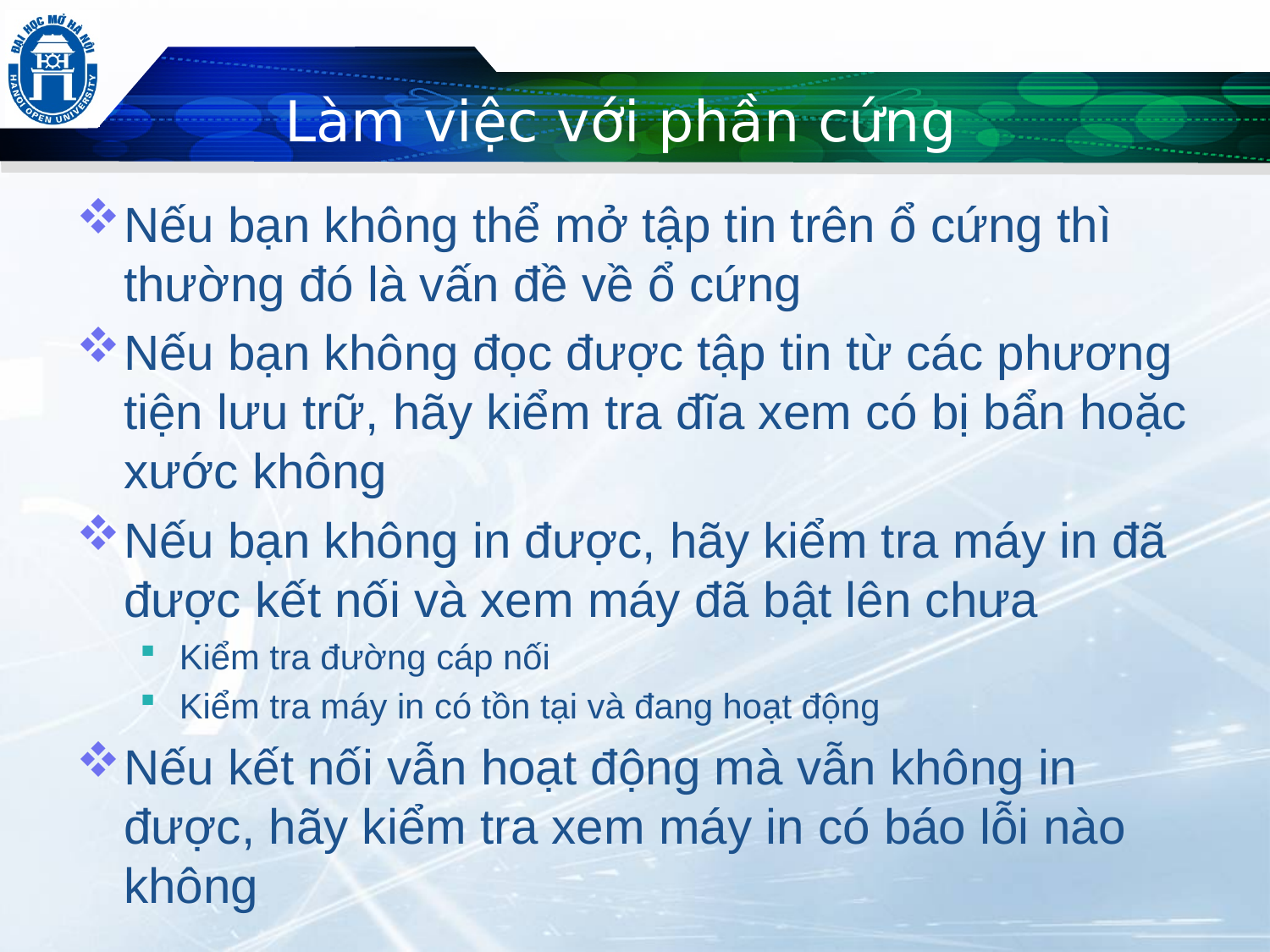

Làm việc với phần cứng
Nếu bạn không thể mở tập tin trên ổ cứng thì thường đó là vấn đề về ổ cứng
Nếu bạn không đọc được tập tin từ các phương tiện lưu trữ, hãy kiểm tra đĩa xem có bị bẩn hoặc xước không
Nếu bạn không in được, hãy kiểm tra máy in đã được kết nối và xem máy đã bật lên chưa
Kiểm tra đường cáp nối
Kiểm tra máy in có tồn tại và đang hoạt động
Nếu kết nối vẫn hoạt động mà vẫn không in được, hãy kiểm tra xem máy in có báo lỗi nào không